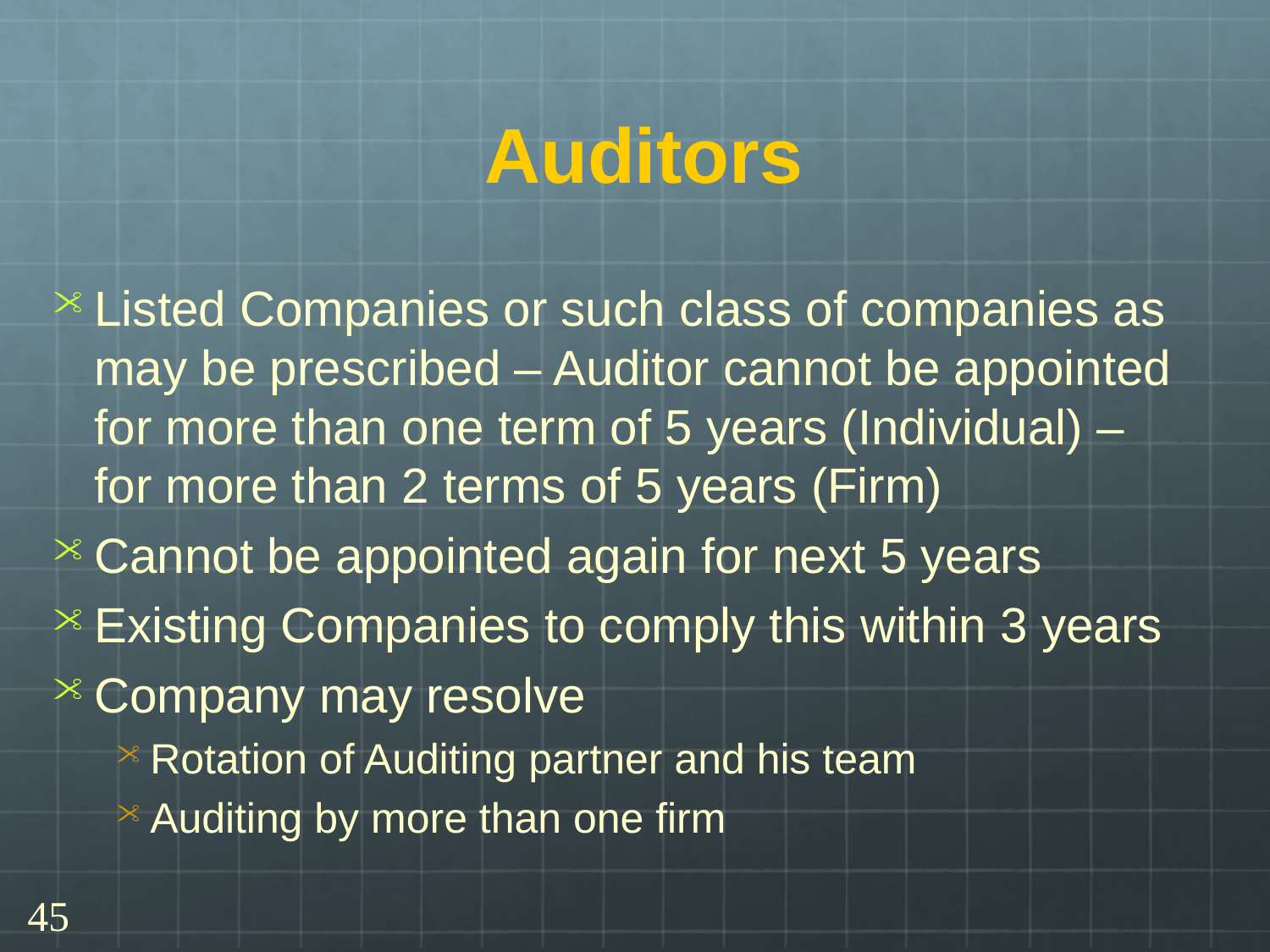

# Auditors
Listed Companies or such class of companies as may be prescribed – Auditor cannot be appointed for more than one term of 5 years (Individual) – for more than 2 terms of 5 years (Firm)
Cannot be appointed again for next 5 years
Existing Companies to comply this within 3 years
Company may resolve
Rotation of Auditing partner and his team
Auditing by more than one firm
45